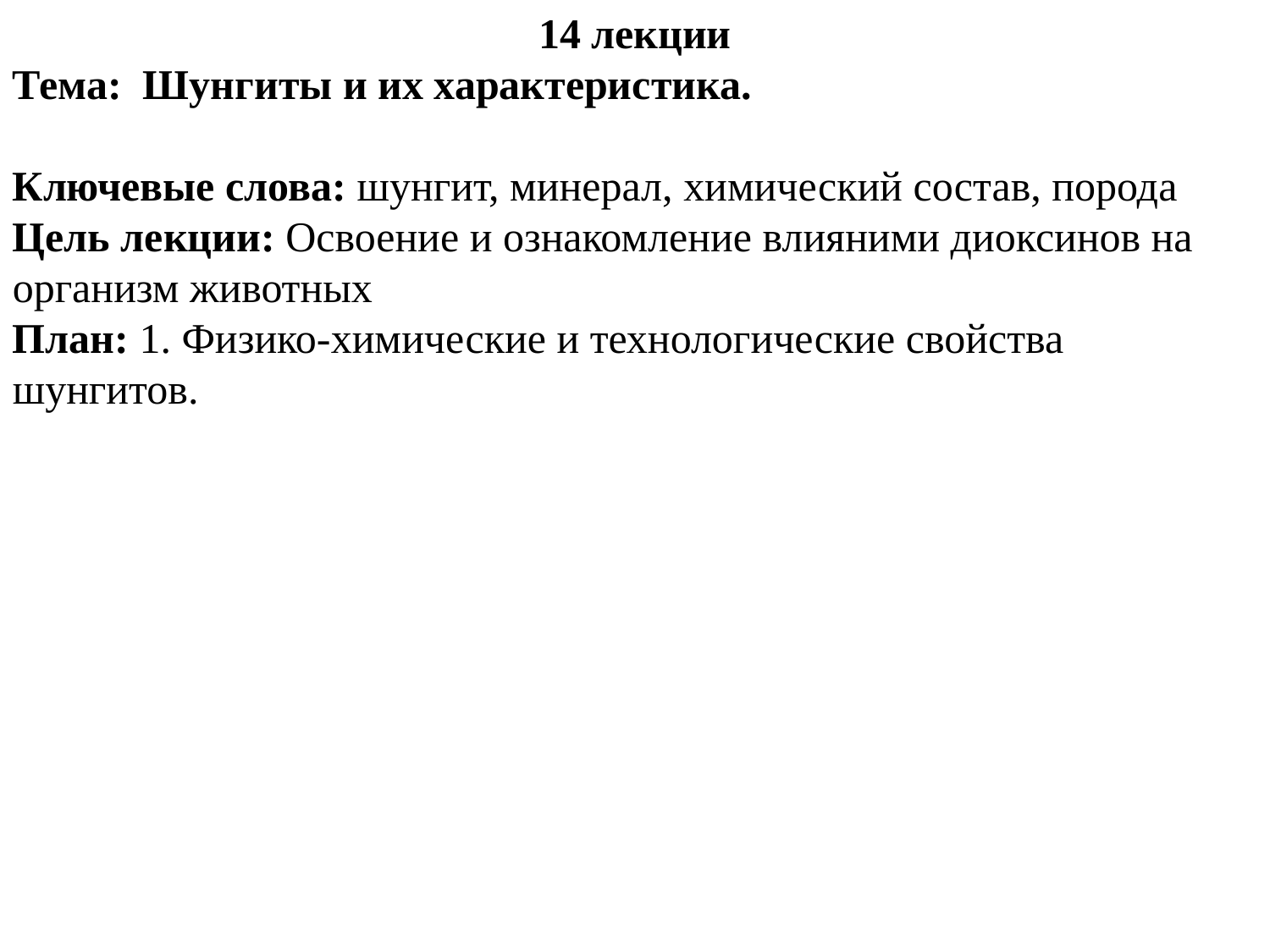

14 лекции
Тема:  Шунгиты и их характеристика.

Ключевые слова: шунгит, минерал, химический состав, порода
Цель лекции: Освоение и ознакомление влияними диоксинов на организм животных
План: 1. Физико-химические и технологические свойства шунгитов.